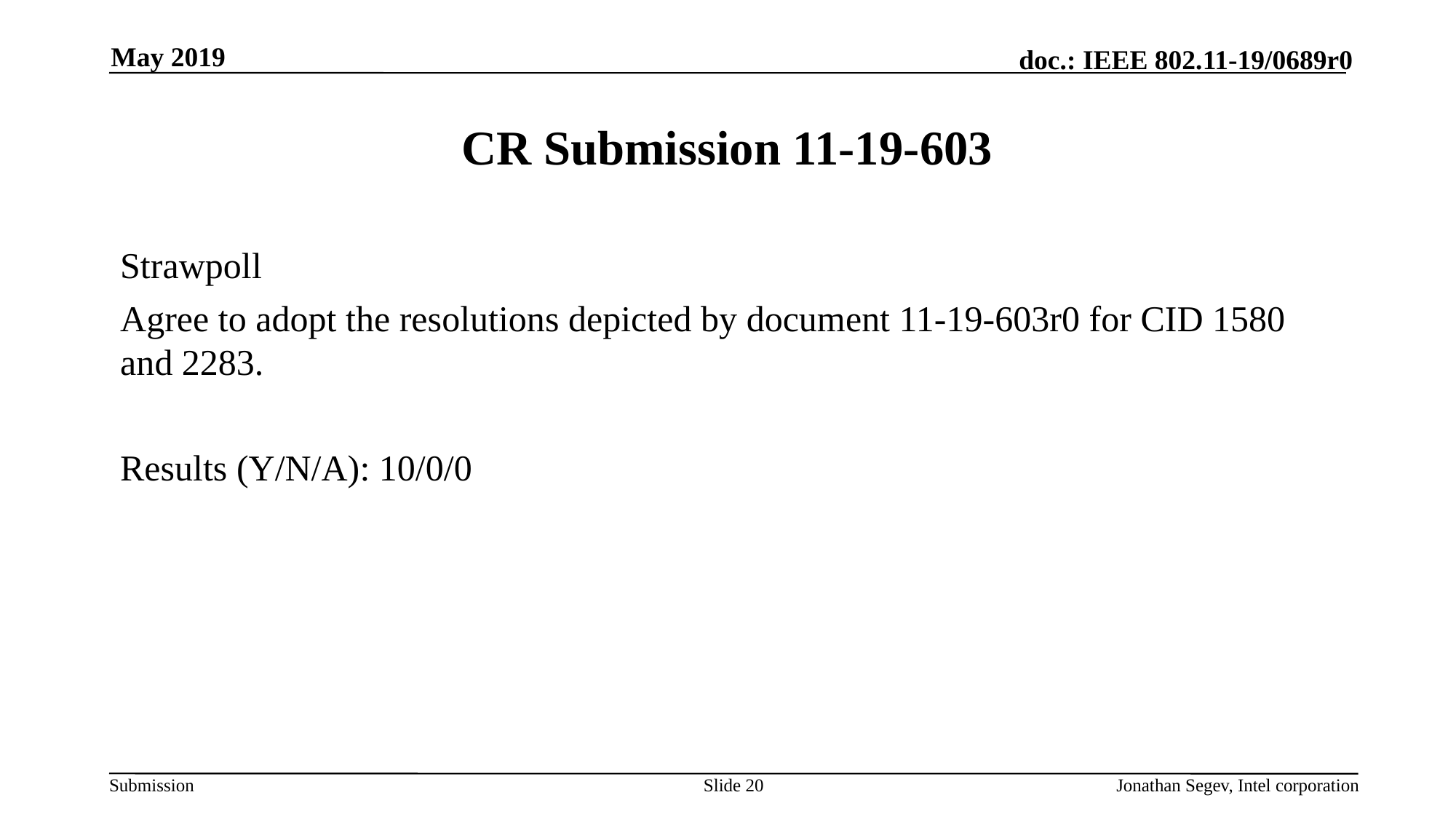

May 2019
# CR Submission 11-19-603
Strawpoll
Agree to adopt the resolutions depicted by document 11-19-603r0 for CID 1580 and 2283.

Results (Y/N/A): 10/0/0
Slide 20
Jonathan Segev, Intel corporation